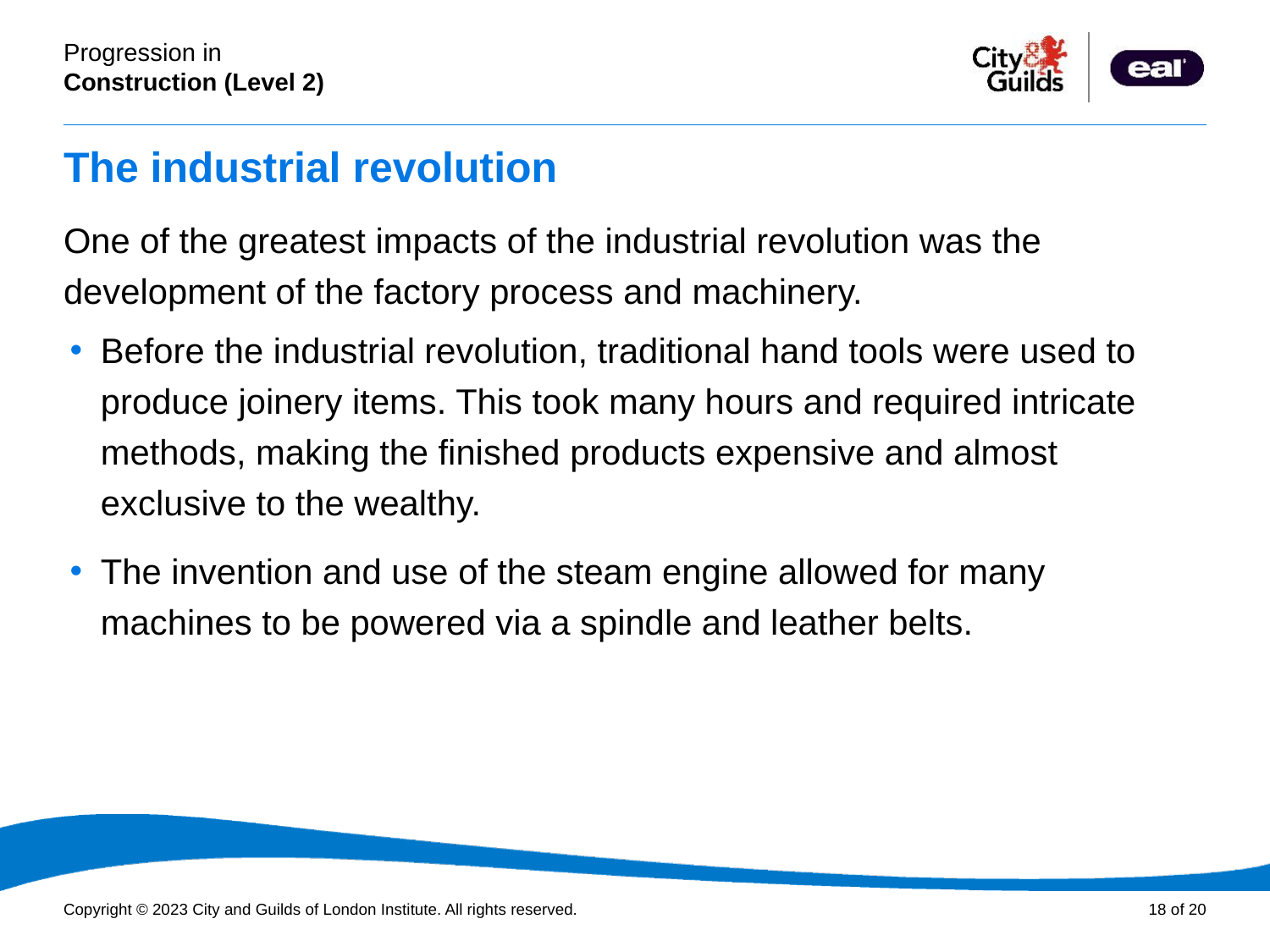

# The industrial revolution
One of the greatest impacts of the industrial revolution was the development of the factory process and machinery.
Before the industrial revolution, traditional hand tools were used to produce joinery items. This took many hours and required intricate methods, making the finished products expensive and almost exclusive to the wealthy.
The invention and use of the steam engine allowed for many machines to be powered via a spindle and leather belts.